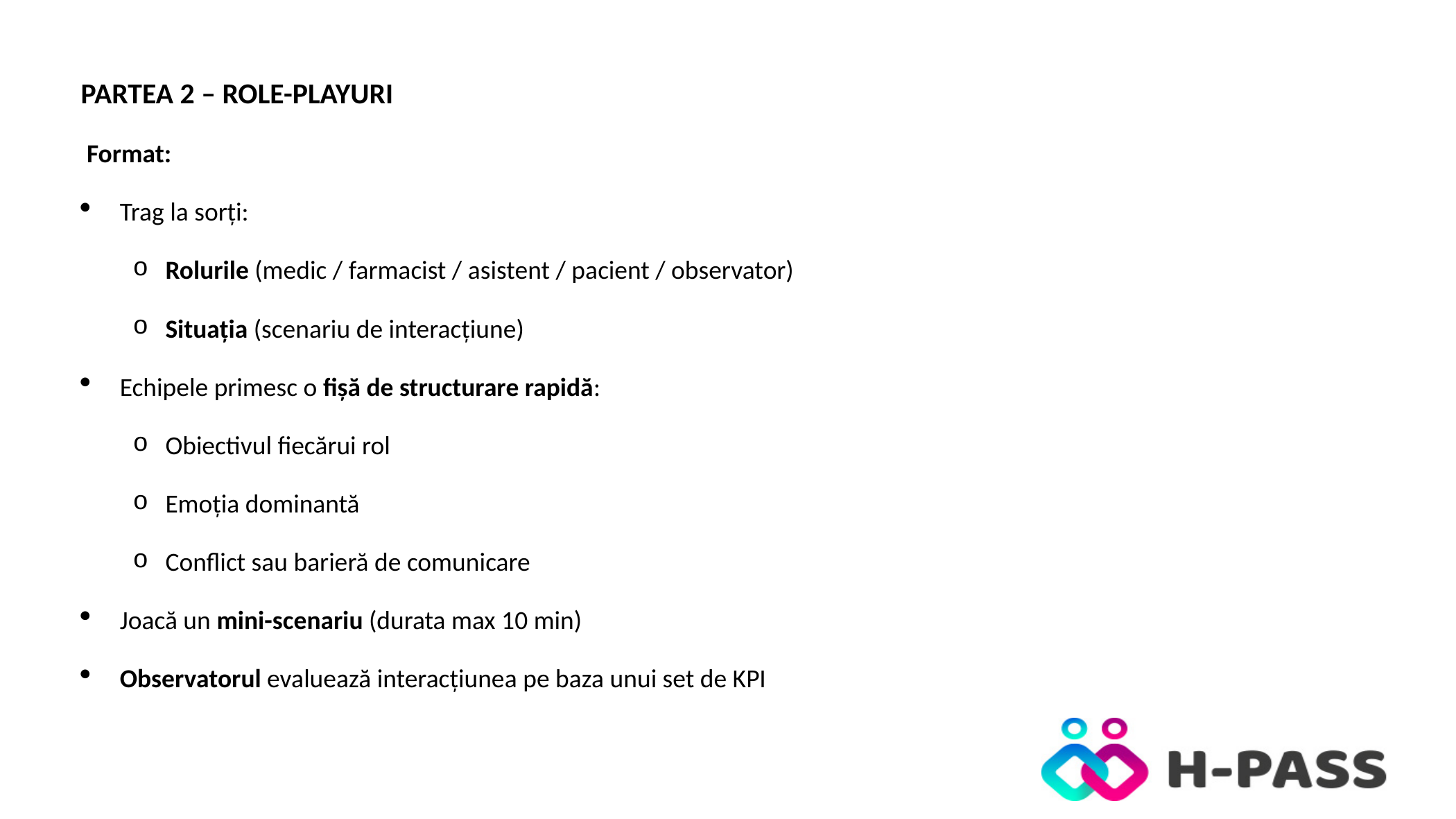

PARTEA 2 – ROLE-PLAYURI
 Format:
Trag la sorți:
Rolurile (medic / farmacist / asistent / pacient / observator)
Situația (scenariu de interacțiune)
Echipele primesc o fișă de structurare rapidă:
Obiectivul fiecărui rol
Emoția dominantă
Conflict sau barieră de comunicare
Joacă un mini-scenariu (durata max 10 min)
Observatorul evaluează interacțiunea pe baza unui set de KPI